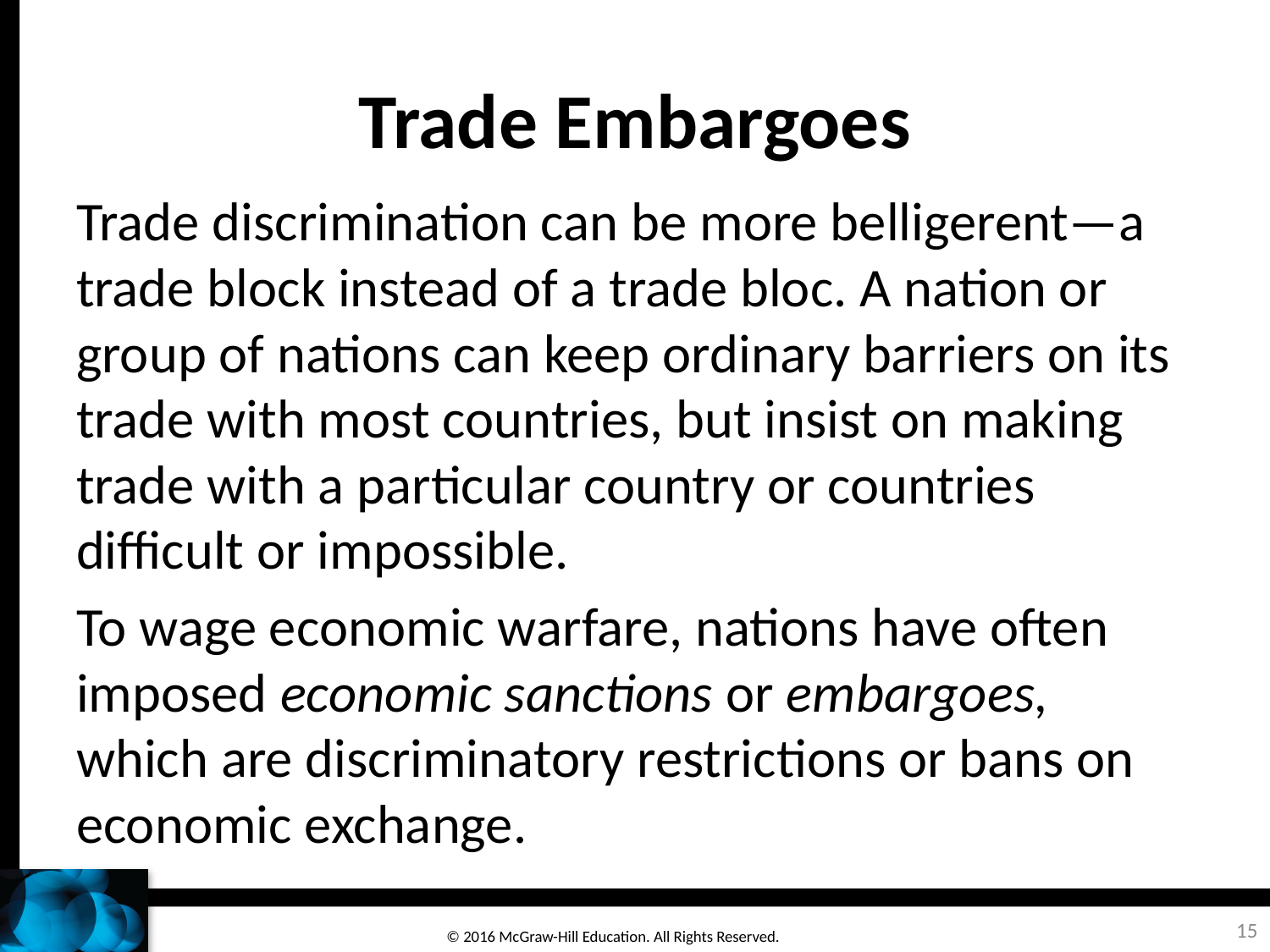

# Trade Embargoes
Trade discrimination can be more belligerent—a trade block instead of a trade bloc. A nation or group of nations can keep ordinary barriers on its trade with most countries, but insist on making trade with a particular country or countries difficult or impossible.
To wage economic warfare, nations have often imposed economic sanctions or embargoes, which are discriminatory restrictions or bans on economic exchange.
15
© 2016 McGraw-Hill Education. All Rights Reserved.